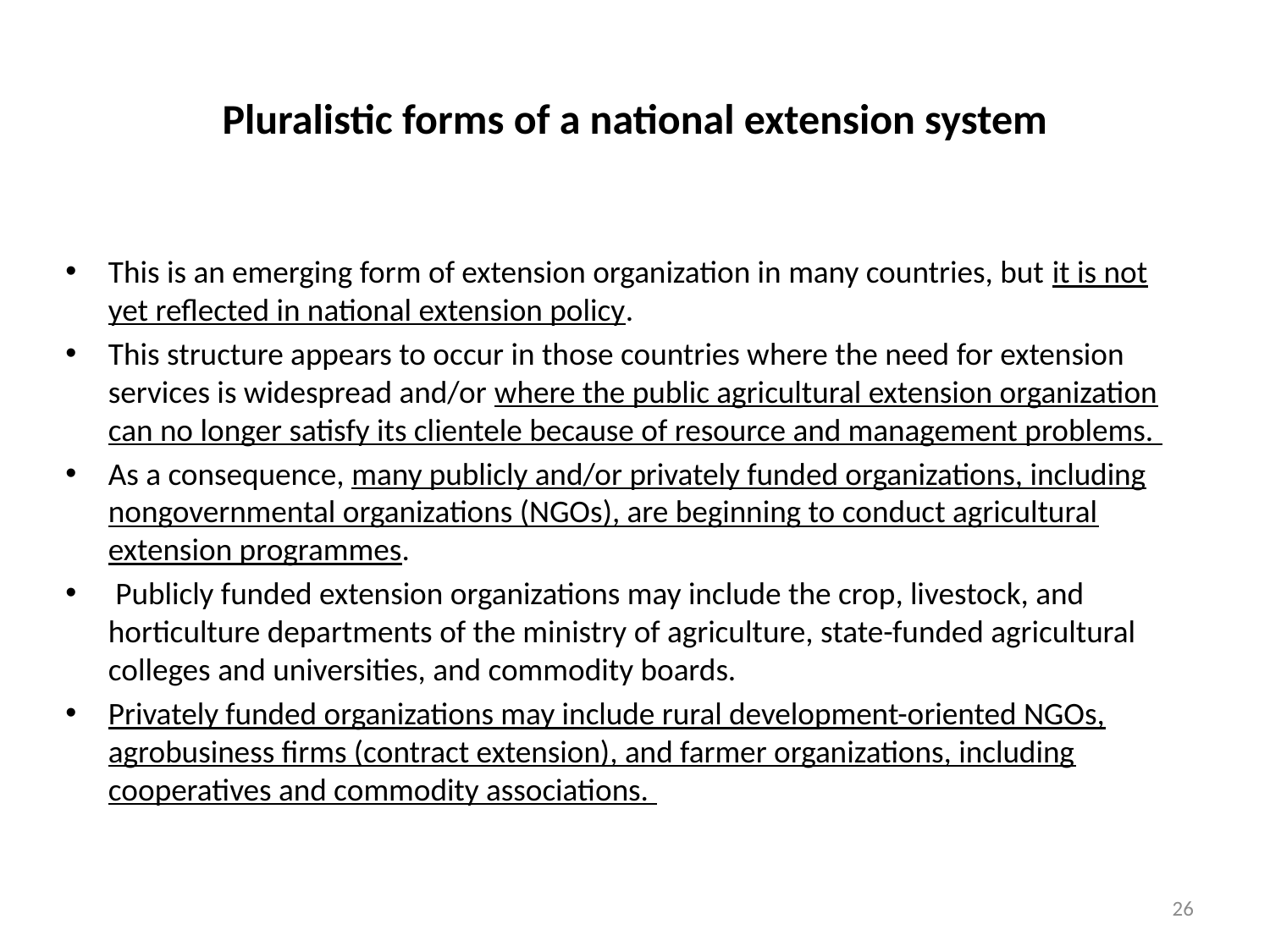

# Pluralistic forms of a national extension system

This is an emerging form of extension organization in many countries, but it is not yet reflected in national extension policy.
This structure appears to occur in those countries where the need for extension services is widespread and/or where the public agricultural extension organization can no longer satisfy its clientele because of resource and management problems.
As a consequence, many publicly and/or privately funded organizations, including nongovernmental organizations (NGOs), are beginning to conduct agricultural extension programmes.
 Publicly funded extension organizations may include the crop, livestock, and horticulture departments of the ministry of agriculture, state-funded agricultural colleges and universities, and commodity boards.
Privately funded organizations may include rural development-oriented NGOs, agrobusiness firms (contract extension), and farmer organizations, including cooperatives and commodity associations.

26